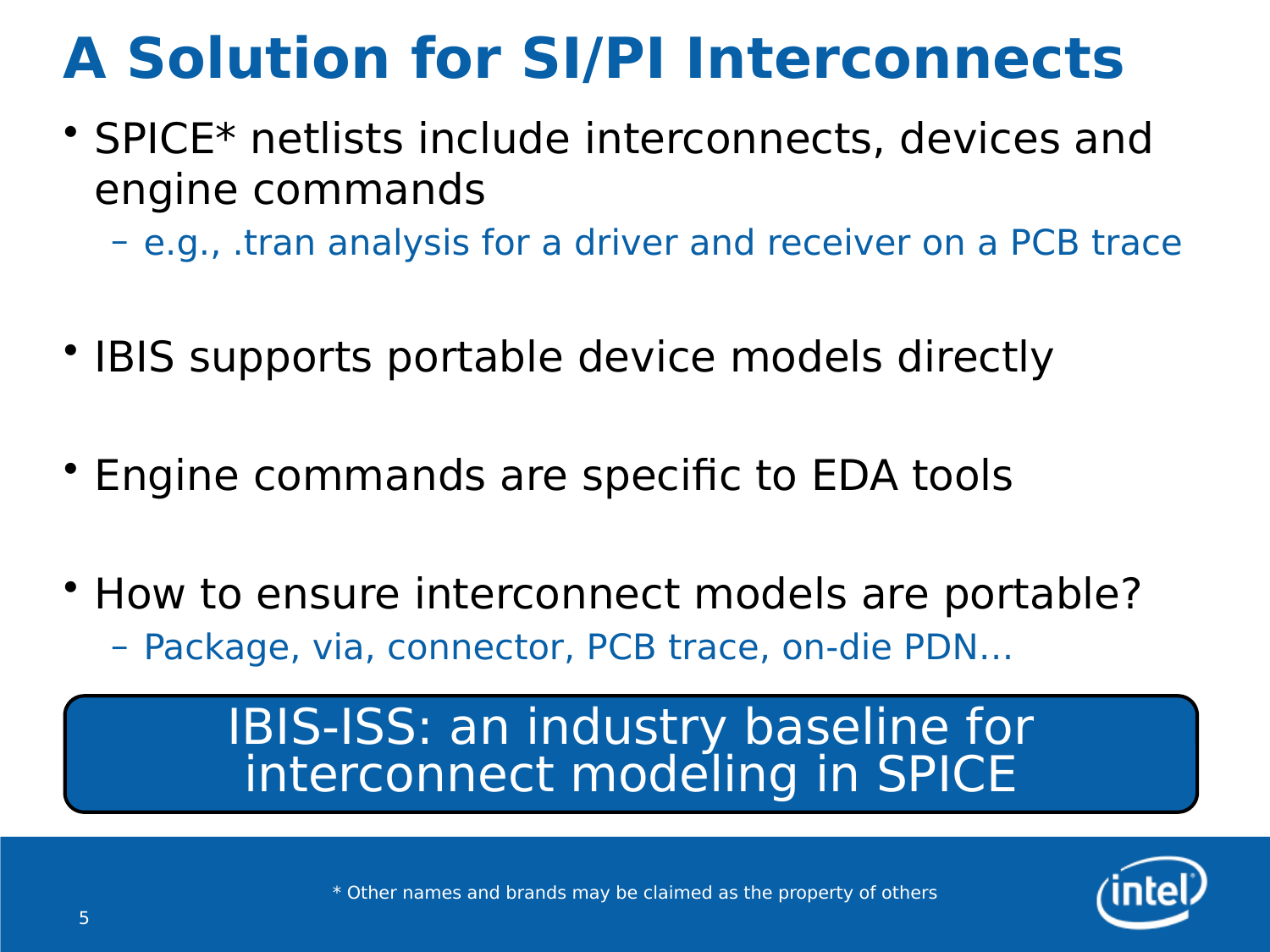

# A Solution for SI/PI Interconnects
SPICE* netlists include interconnects, devices and engine commands
e.g., .tran analysis for a driver and receiver on a PCB trace

IBIS supports portable device models directly

Engine commands are specific to EDA tools

How to ensure interconnect models are portable?
Package, via, connector, PCB trace, on-die PDN…

IBIS-ISS: an industry baseline for interconnect modeling in SPICE